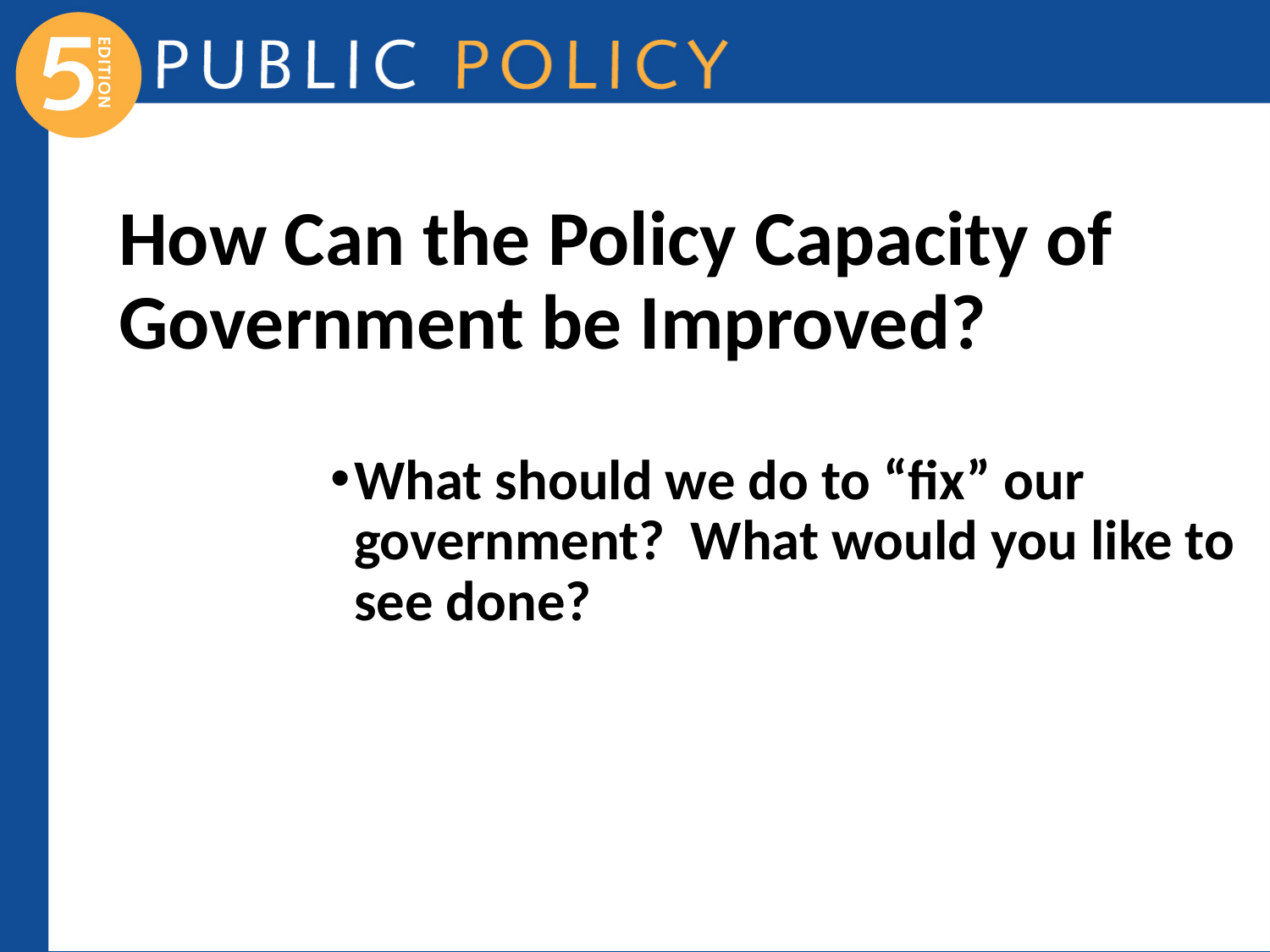

# How Can the Policy Capacity of Government be Improved?
What should we do to “fix” our government?  What would you like to see done?